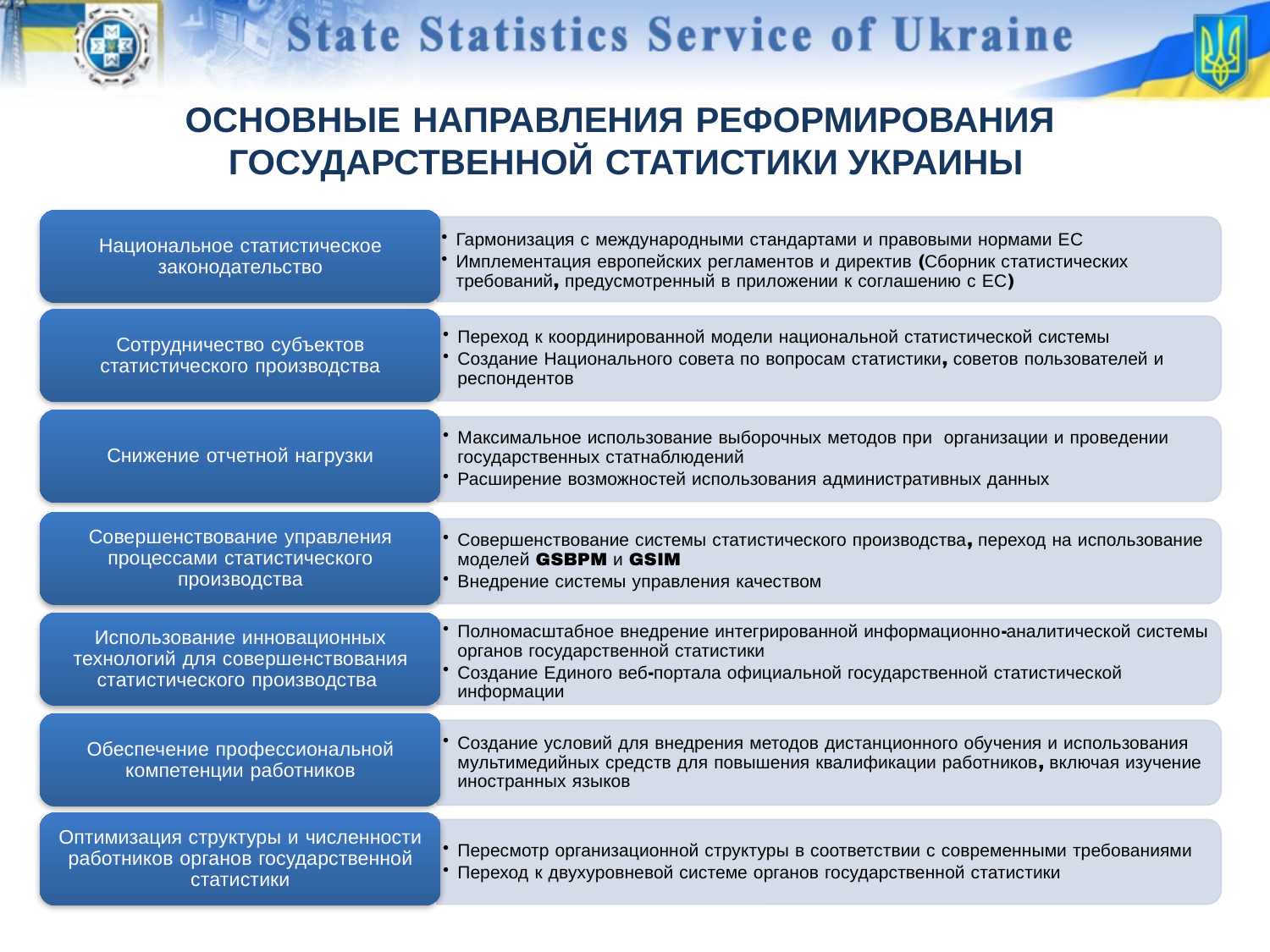

Основные направления реформирования
 государственной статистики УКРАИНЫ

Национальное статистическое законодательство

Гармонизация с международными стандартами и правовыми нормами ЕС
Имплементация европейских регламентов и директив (Сборник статистических требований, предусмотренный в приложении к соглашению с ЕС)

Сотрудничество субъектов статистического производства

Переход к координированной модели национальной статистической системы
Создание Национального совета по вопросам статистики, советов пользователей и респондентов

Снижение отчетной нагрузки

Максимальное использование выборочных методов при  организации и проведении государственных статнаблюдений
Расширение возможностей использования административных данных

Совершенствование управления процессами статистического производства

Совершенствование системы статистического производства, переход на использование моделей GSBPM и GSIM
Внедрение системы управления качеством

Использование инновационных технологий для совершенствования статистического производства

Полномасштабное внедрение интегрированной информационно-аналитической системы органов государственной статистики
Создание Единого веб-портала официальной государственной статистической информации

Обеспечение профессиональной компетенции работников

Создание условий для внедрения методов дистанционного обучения и использования мультимедийных средств для повышения квалификации работников, включая изучение иностранных языков

Оптимизация структуры и численности работников органов государственной статистики

Пересмотр организационной структуры в соответствии с современными требованиями
Переход к двухуровневой системе органов государственной статистики